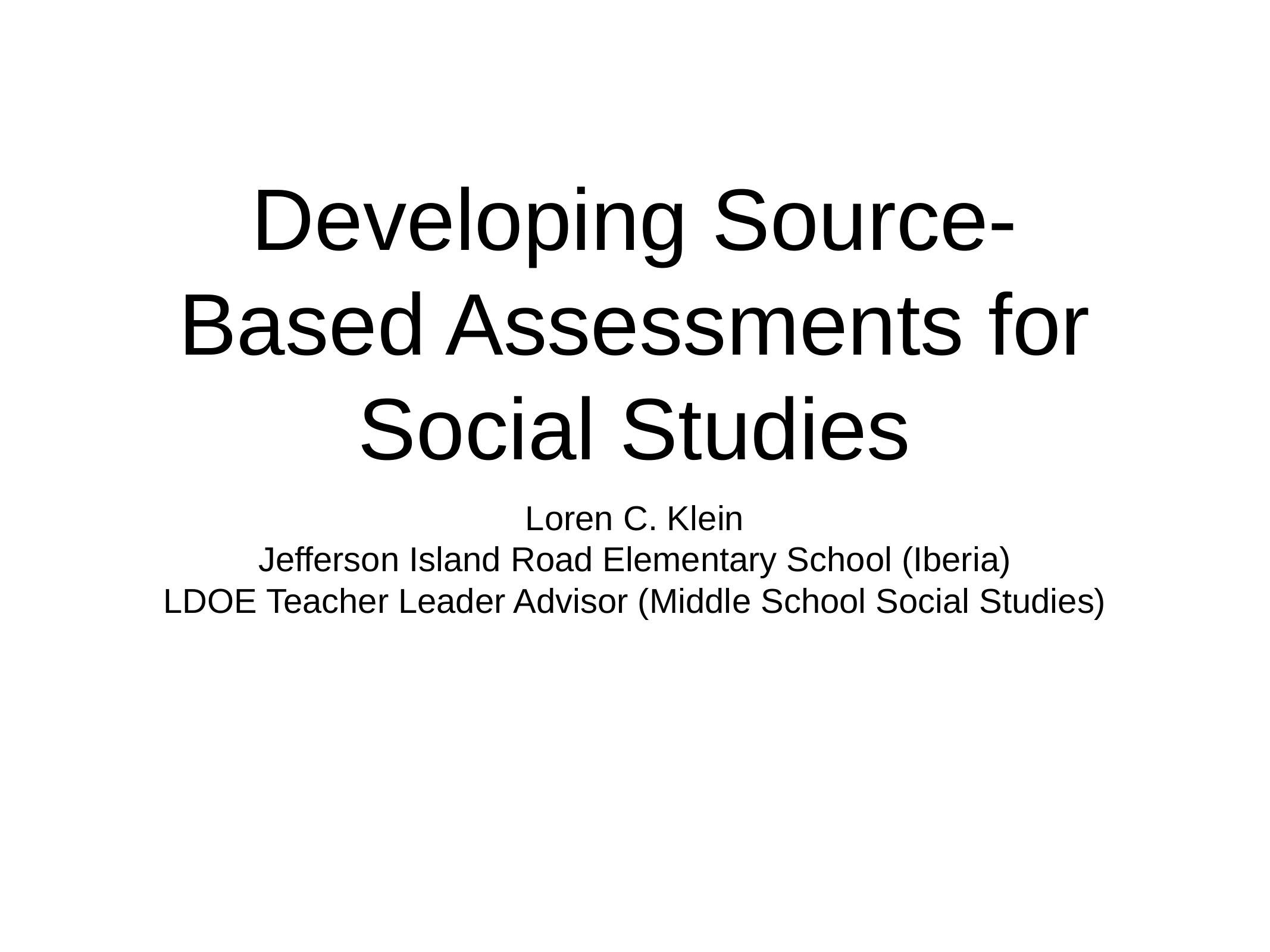

# Developing Source-Based Assessments for Social Studies
Loren C. Klein
Jefferson Island Road Elementary School (Iberia)
LDOE Teacher Leader Advisor (Middle School Social Studies)